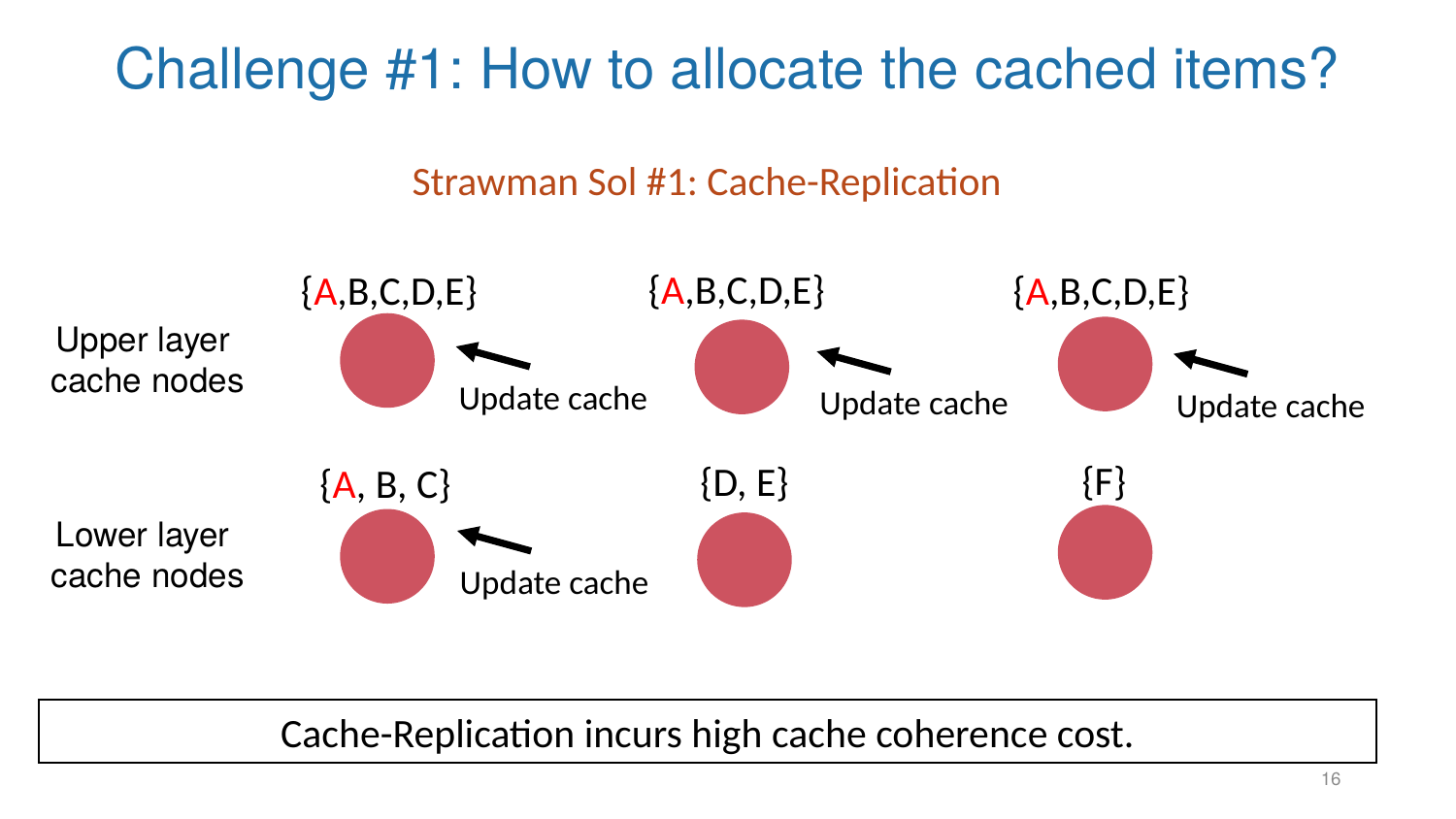

# Challenge #1: How to allocate the cached items?
Strawman Sol #1: Cache-Replication
{A,B,C,D,E}
{A,B,C,D,E}
{A,B,C,D,E}
Upper layer
cache nodes

Update cache
Update cache
Update cache
{F}
{D, E}
{A, B, C}

Lower layer
cache nodes

Update cache
Cache-Replication incurs high cache coherence cost.
16